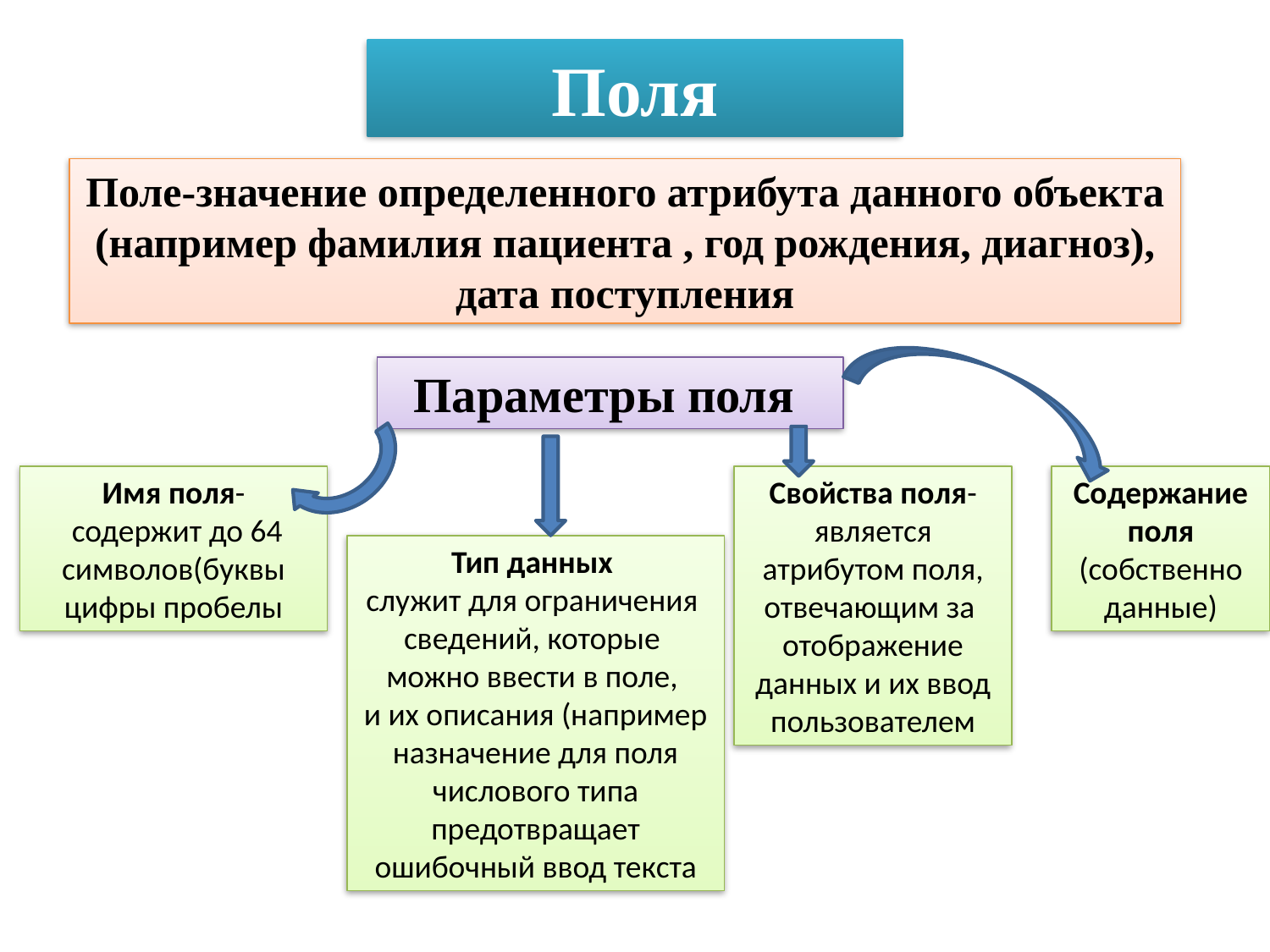

Поля
Поле-значение определенного атрибута данного объекта (например фамилия пациента , год рождения, диагноз), дата поступления
Параметры поля

Имя поля-
 содержит до 64 символов(буквы цифры пробелы
Свойства поля- является атрибутом поля,
отвечающим за  отображение данных и их ввод пользователем
Содержание поля (собственно данные)
Тип данных
служит для ограничения
сведений, которые
можно ввести в поле,
и их описания (например назначение для поля числового типа предотвращает ошибочный ввод текста